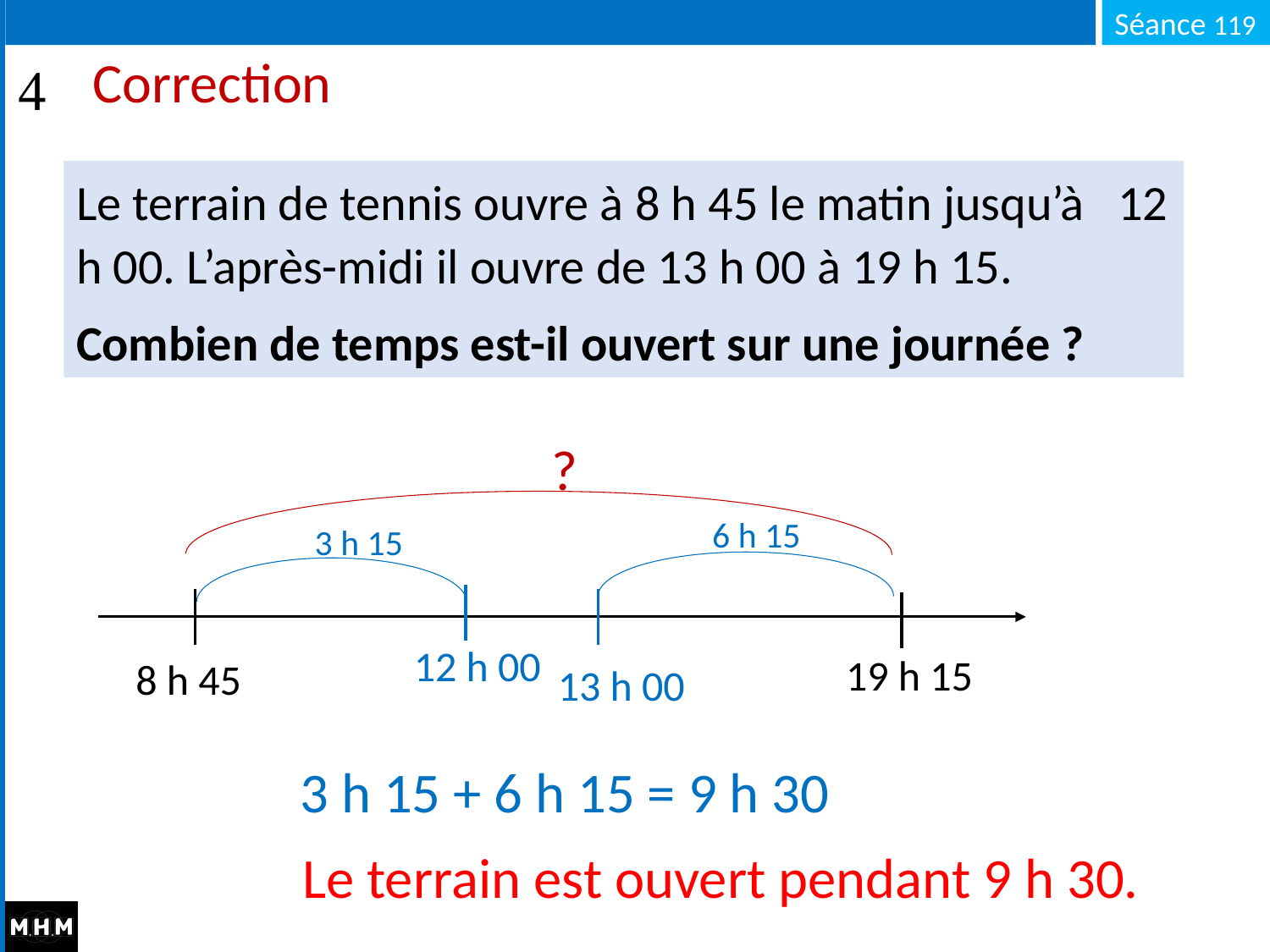

# Correction
Le terrain de tennis ouvre à 8 h 45 le matin jusqu’à   12 h 00. L’après-midi il ouvre de 13 h 00 à 19 h 15.
Combien de temps est-il ouvert sur une journée ?
?

6 h 15
3 h 15

12 h 00
19 h 15
8 h 45
13 h 00
3 h 15 + 6 h 15 = 9 h 30
Le terrain est ouvert pendant 9 h 30.